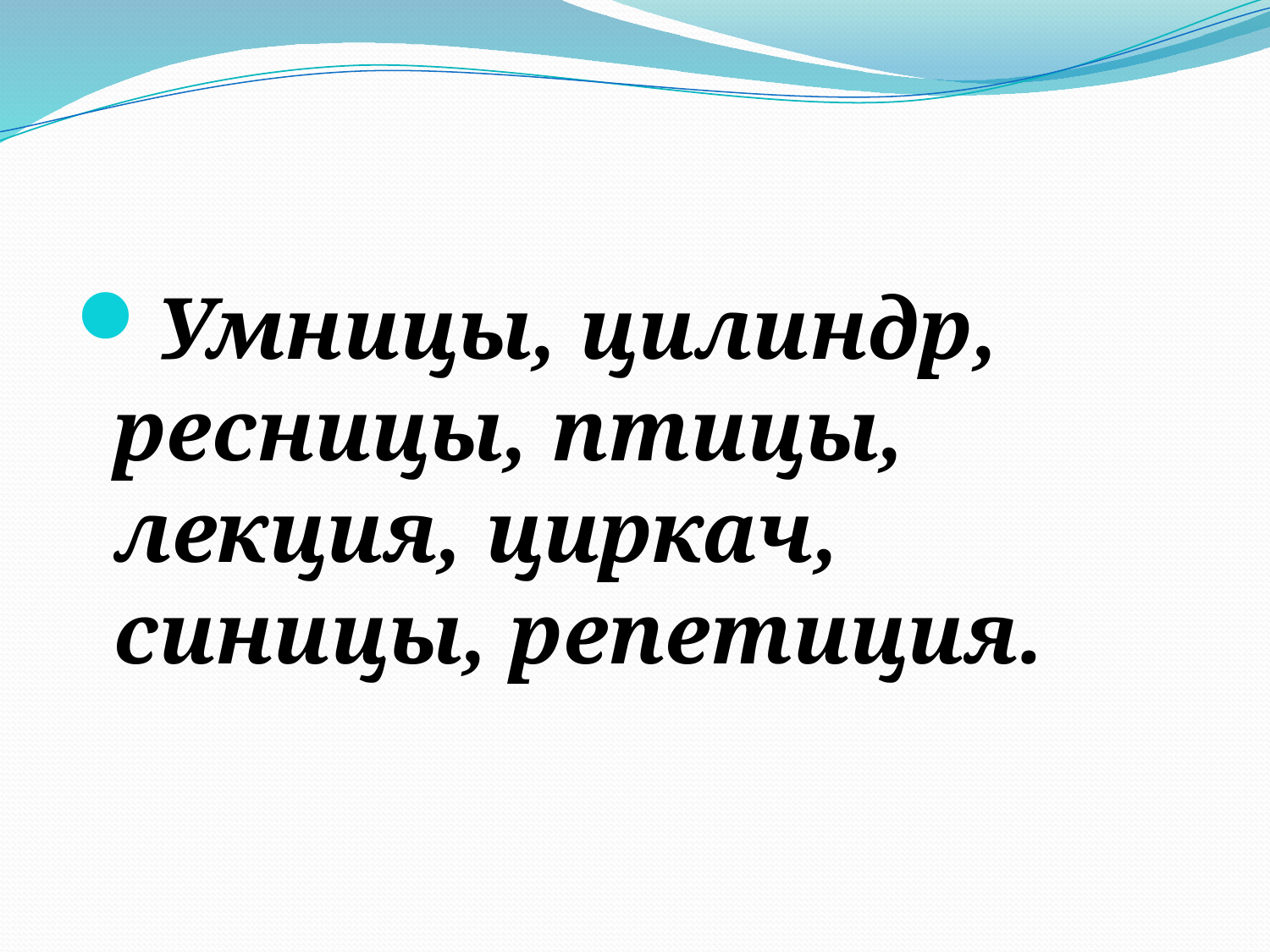

#
Умницы, цилиндр, ресницы, птицы, лекция, циркач, синицы, репетиция.